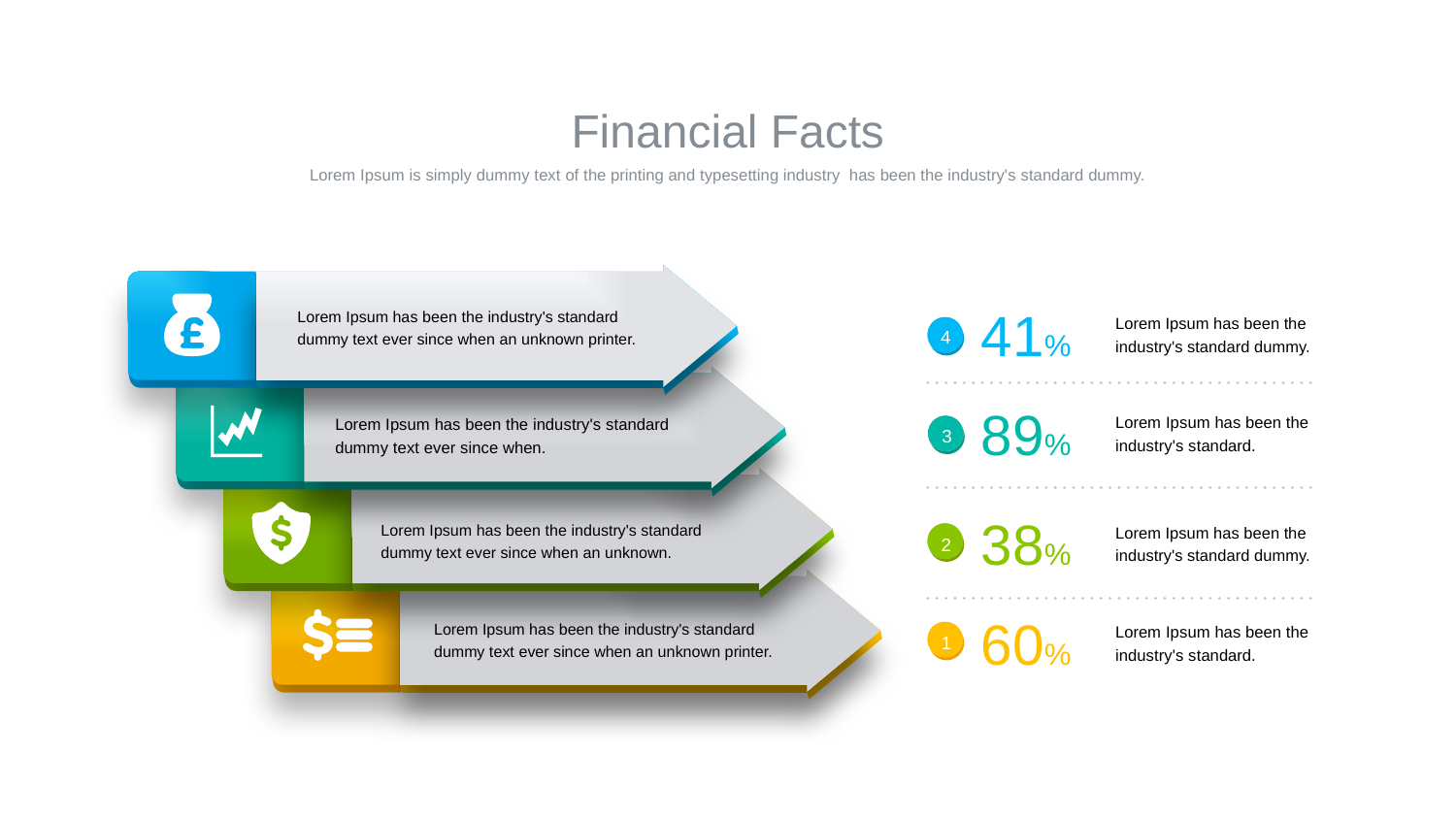

https://www.ypppt.com/
Financial Facts
Lorem Ipsum is simply dummy text of the printing and typesetting industry  has been the industry's standard dummy.

41%
Lorem Ipsum has been the industry's standard dummy.
Lorem Ipsum has been the industry's standard dummy text ever since when an unknown printer.

4

89%
Lorem Ipsum has been the industry's standard.

Lorem Ipsum has been the industry's standard dummy text ever since when.

3

38%
Lorem Ipsum has been the industry's standard dummy.

Lorem Ipsum has been the industry's standard dummy text ever since when an unknown.

2

60%
Lorem Ipsum has been the industry's standard.

Lorem Ipsum has been the industry's standard dummy text ever since when an unknown printer.

1